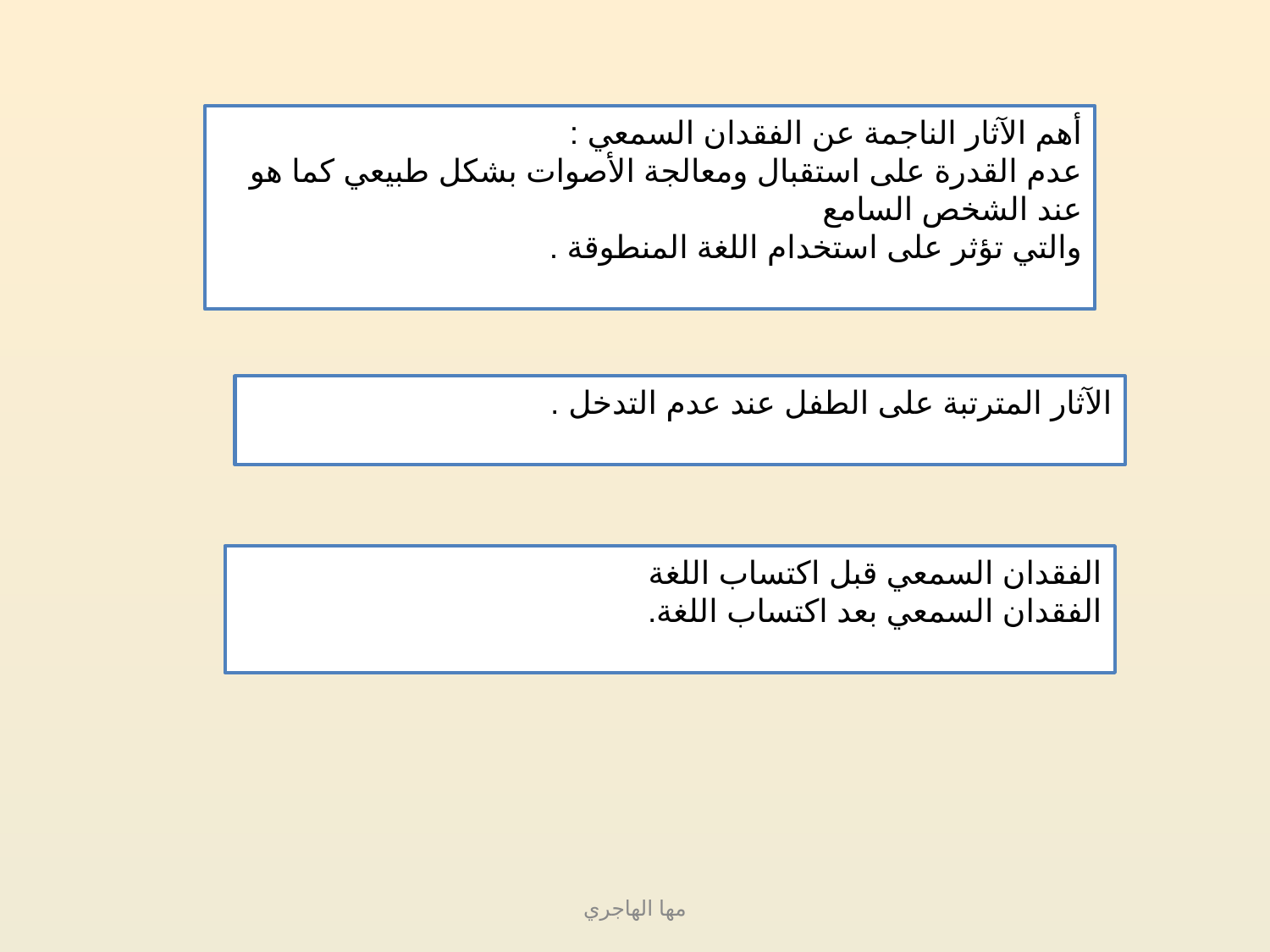

أهم الآثار الناجمة عن الفقدان السمعي :
عدم القدرة على استقبال ومعالجة الأصوات بشكل طبيعي كما هو عند الشخص السامع
والتي تؤثر على استخدام اللغة المنطوقة .

الآثار المترتبة على الطفل عند عدم التدخل .

الفقدان السمعي قبل اكتساب اللغة
الفقدان السمعي بعد اكتساب اللغة.

مها الهاجري